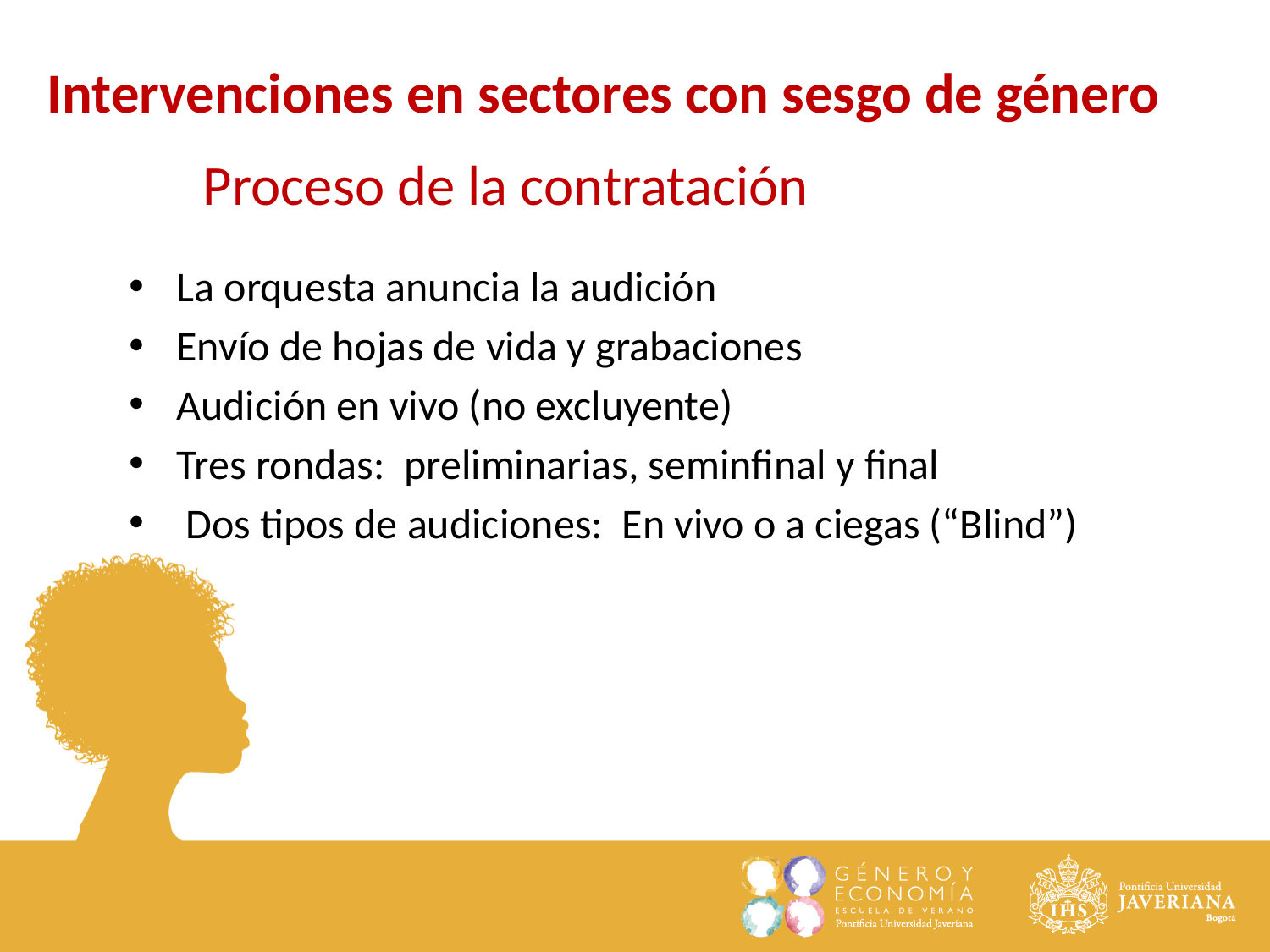

Intervenciones en sectores con sesgo de género
Proceso de la contratación
La orquesta anuncia la audición
Envío de hojas de vida y grabaciones
Audición en vivo (no excluyente)
Tres rondas:  preliminarias, seminfinal y final
 Dos tipos de audiciones:  En vivo o a ciegas (“Blind”)